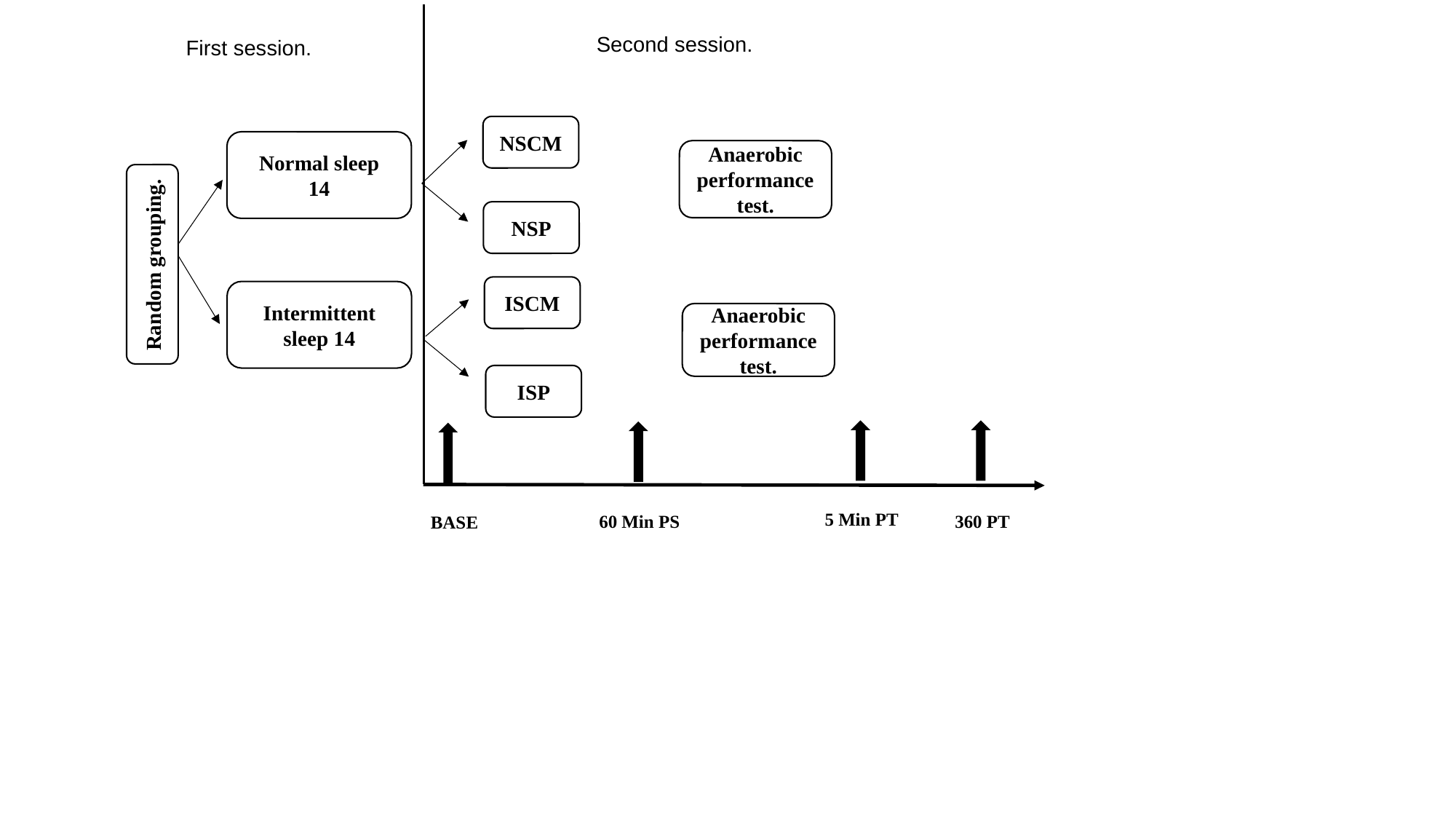

Second session.
First session.
NSCM
Normal sleep
14
Anaerobic performance test.
NSP
Random grouping.
ISCM
Intermittent sleep 14
Anaerobic performance test.
ISP

5 Min PT
60 Min PS
360 PT
BASE